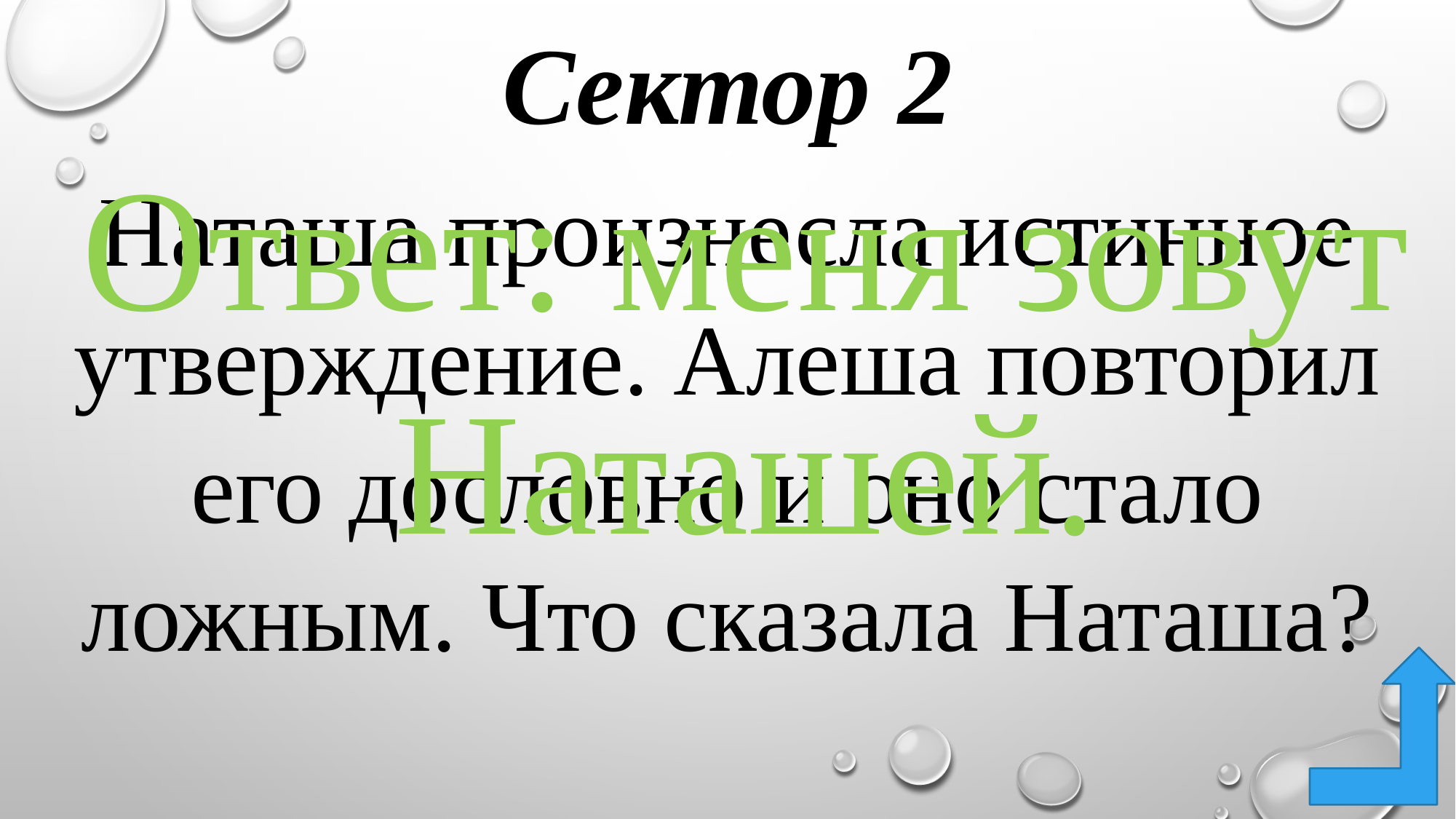

Сектор 2
Наташа произнесла истинное утверждение. Алеша повторил его дословно и оно стало ложным. Что сказала Наташа?
Ответ: меня зовут Наташей.